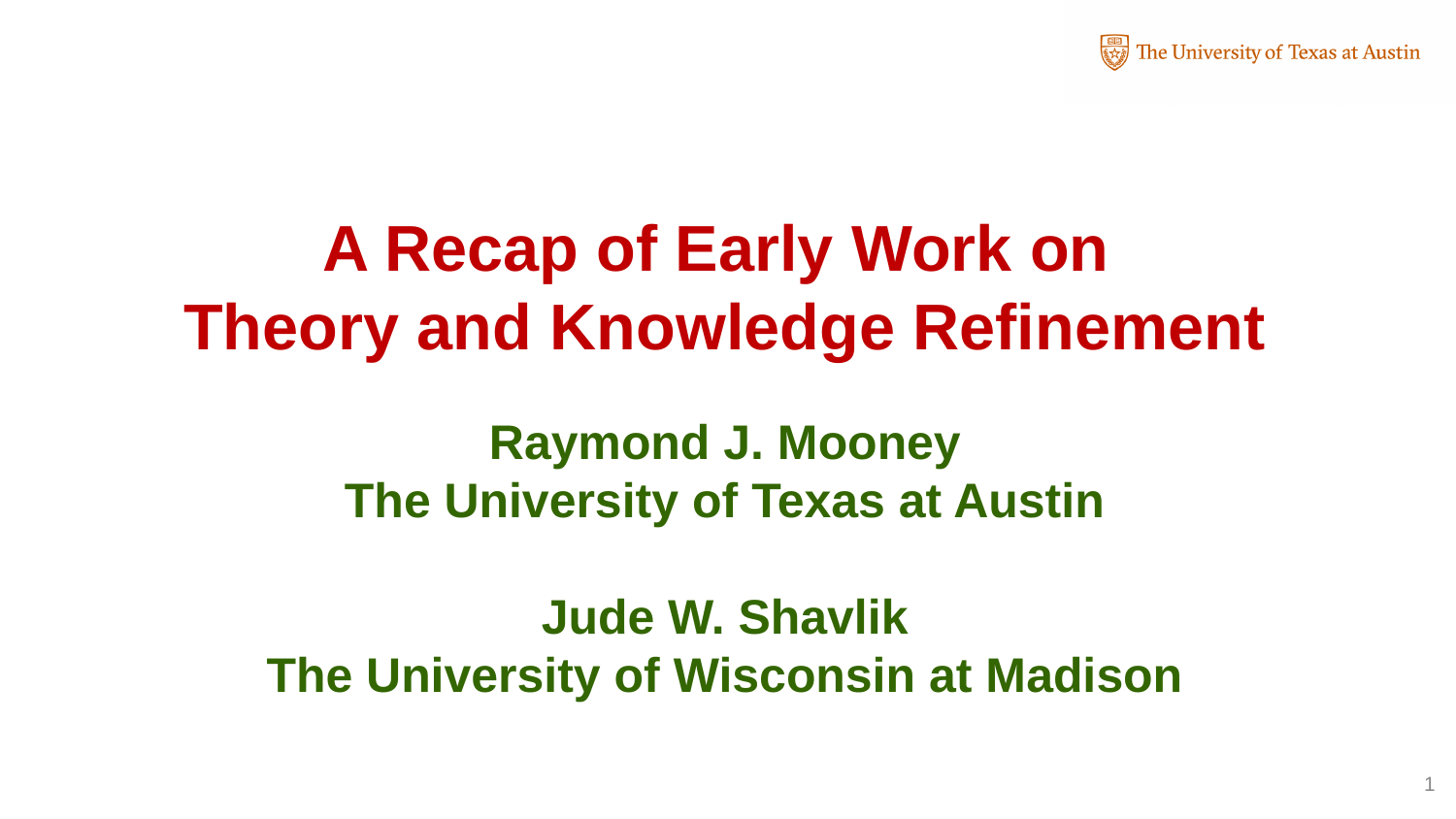

A Recap of Early Work on
Theory and Knowledge Refinement

Raymond J. Mooney
The University of Texas at Austin

Jude W. Shavlik
The University of Wisconsin at Madison

1